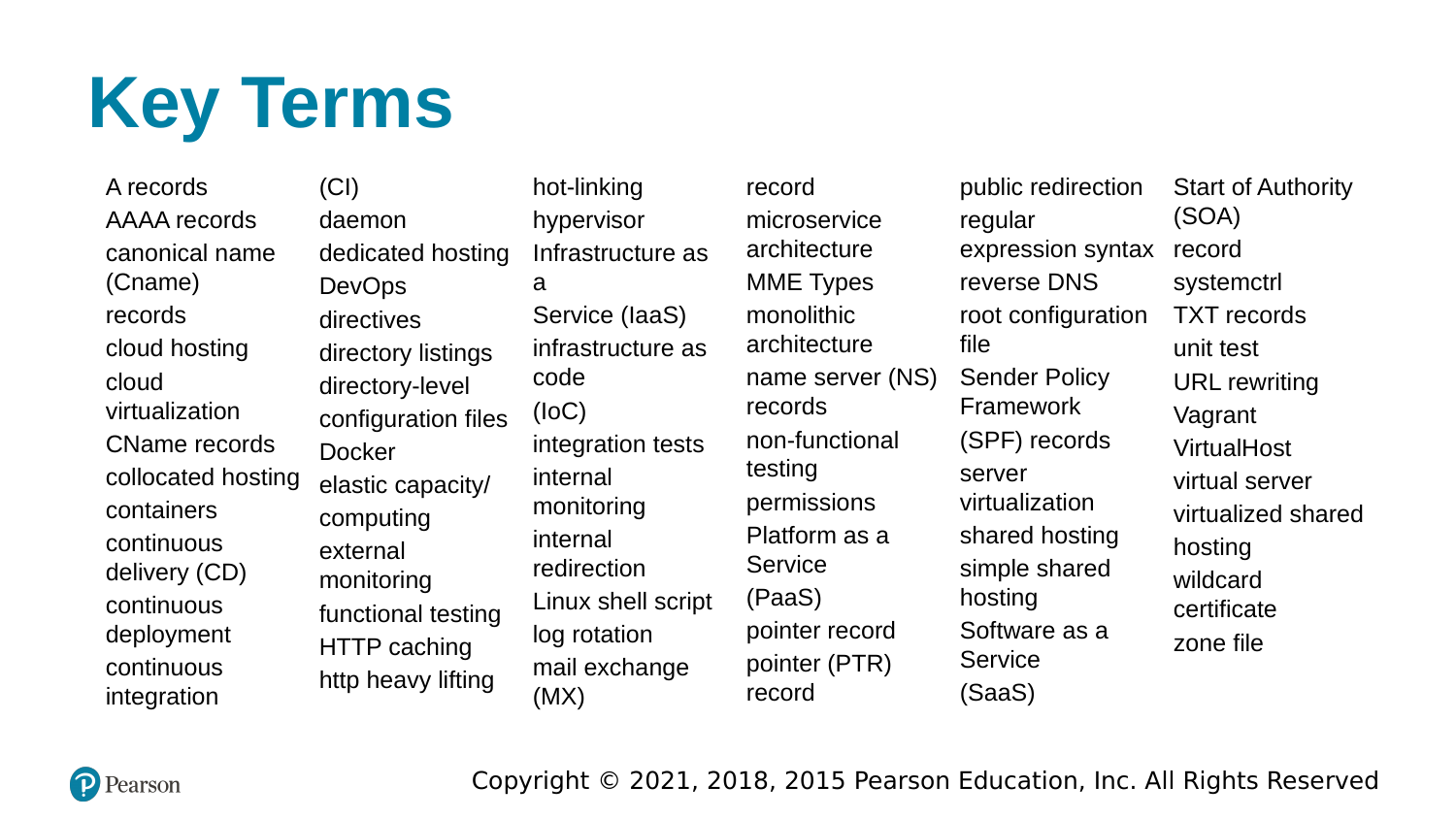

# Key Terms
A records
AAAA records
canonical name (Cname)
records
cloud hosting
cloud virtualization
CName records
collocated hosting
containers
continuous delivery (CD)
continuous deployment
continuous integration
(CI)
daemon
dedicated hosting
DevOps
directives
directory listings
directory-level
configuration files
Docker
elastic capacity/
computing
external monitoring
functional testing
HTTP caching
http heavy lifting
hot-linking
hypervisor
Infrastructure as a
Service (IaaS)
infrastructure as code
(IoC)
integration tests
internal monitoring
internal redirection
Linux shell script
log rotation
mail exchange (MX)
record
microservice architecture
MME Types
monolithic architecture
name server (NS) records
non-functional testing
permissions
Platform as a Service
(PaaS)
pointer record
pointer (PTR) record
public redirection
regular expression syntax
reverse DNS
root configuration file
Sender Policy Framework
(SPF) records
server virtualization
shared hosting
simple shared hosting
Software as a Service
(SaaS)
Start of Authority (SOA)
record
systemctrl
TXT records
unit test
URL rewriting
Vagrant
VirtualHost
virtual server
virtualized shared
hosting
wildcard certificate
zone file